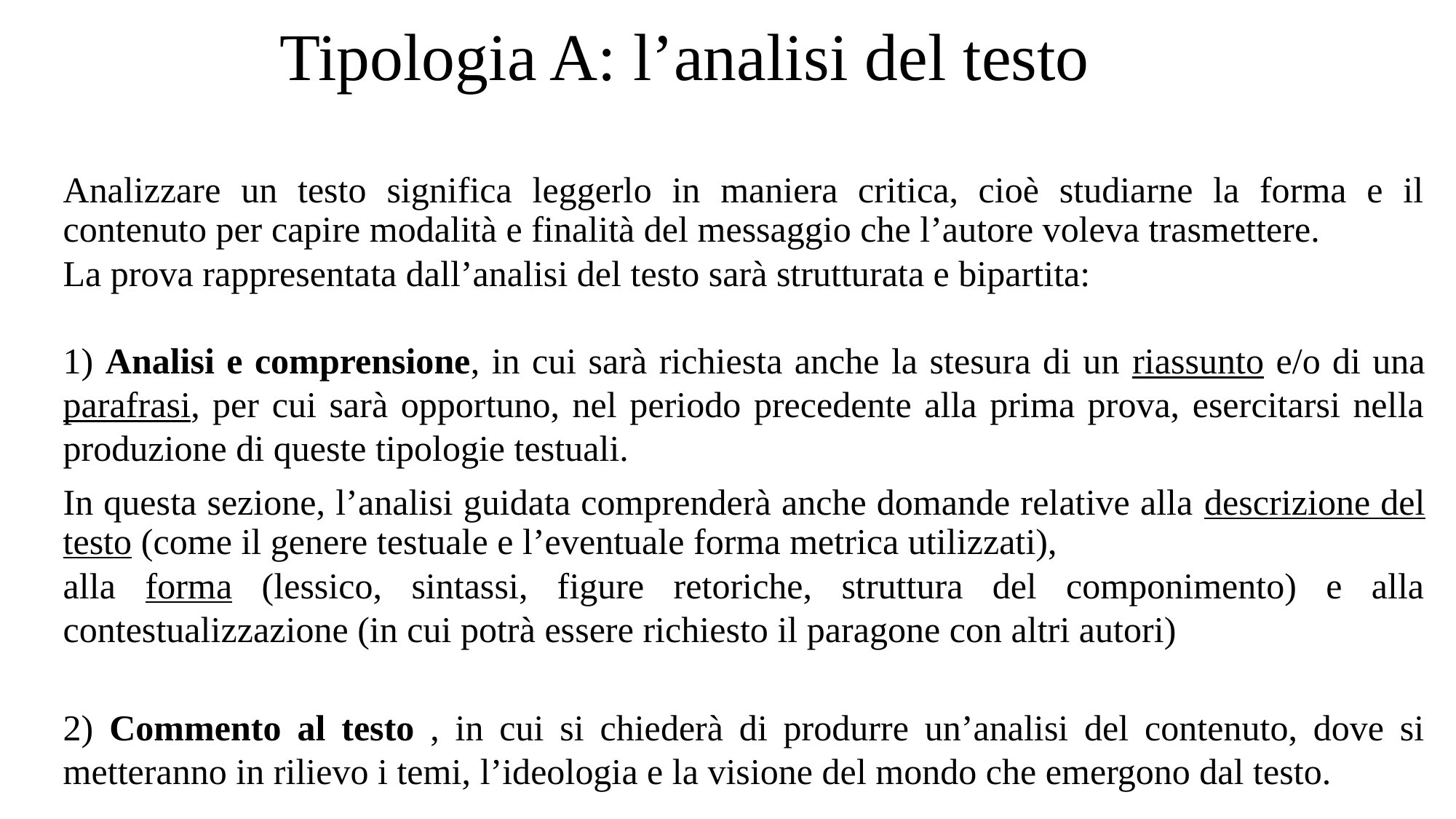

# Tipologia A: l’analisi del testo
Analizzare un testo significa leggerlo in maniera critica, cioè studiarne la forma e il contenuto per capire modalità e finalità del messaggio che l’autore voleva trasmettere.
La prova rappresentata dall’analisi del testo sarà strutturata e bipartita:

1) Analisi e comprensione, in cui sarà richiesta anche la stesura di un riassunto e/o di una parafrasi, per cui sarà opportuno, nel periodo precedente alla prima prova, esercitarsi nella produzione di queste tipologie testuali.
In questa sezione, l’analisi guidata comprenderà anche domande relative alla descrizione del testo (come il genere testuale e l’eventuale forma metrica utilizzati),
alla forma (lessico, sintassi, figure retoriche, struttura del componimento) e alla contestualizzazione (in cui potrà essere richiesto il paragone con altri autori)

2) Commento al testo , in cui si chiederà di produrre un’analisi del contenuto, dove si metteranno in rilievo i temi, l’ideologia e la visione del mondo che emergono dal testo.